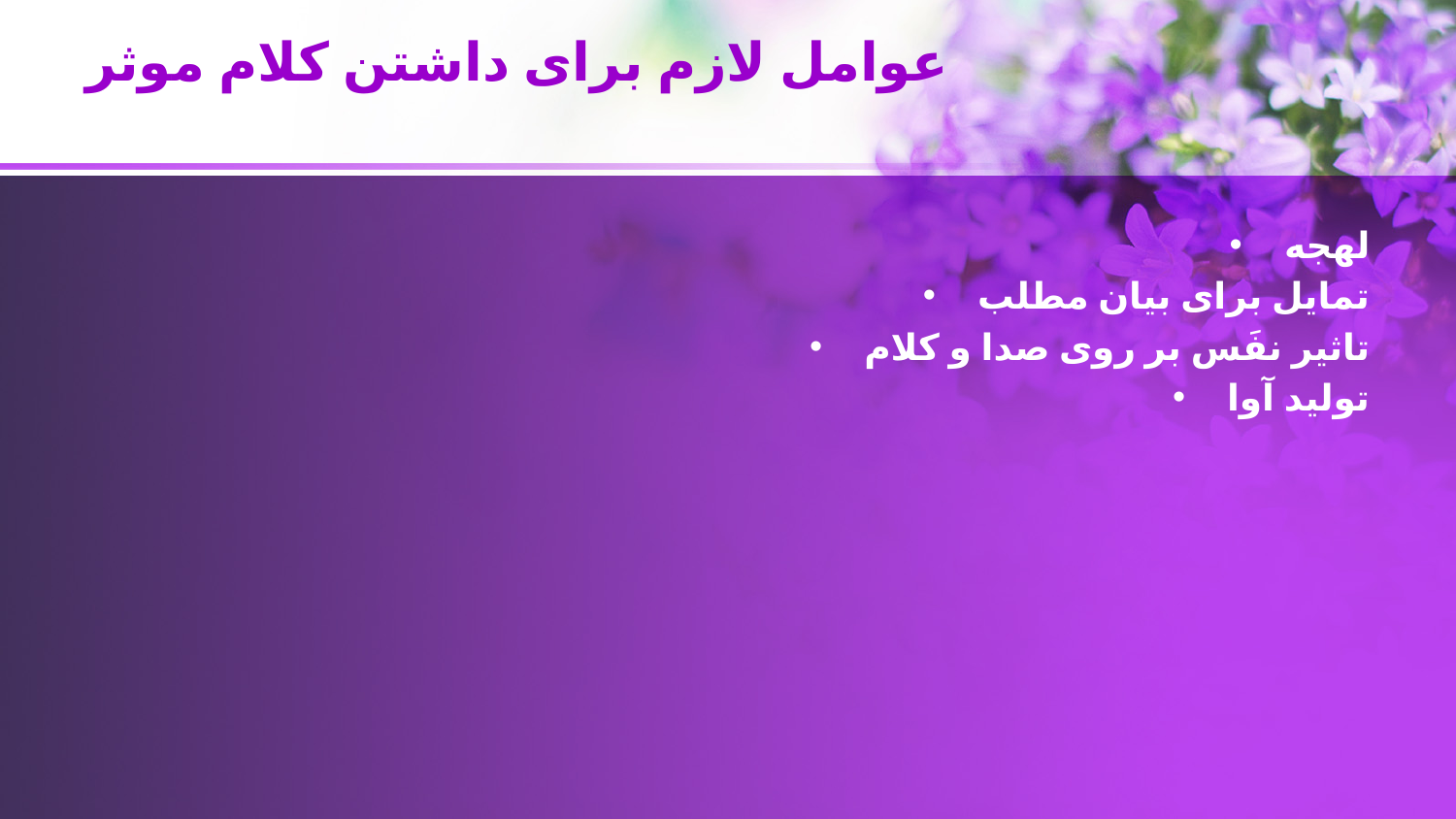

# عوامل لازم برای داشتن کلام موثر
لهجه
تمایل برای بیان مطلب
تاثیر نفَس بر روی صدا و کلام
تولید آوا